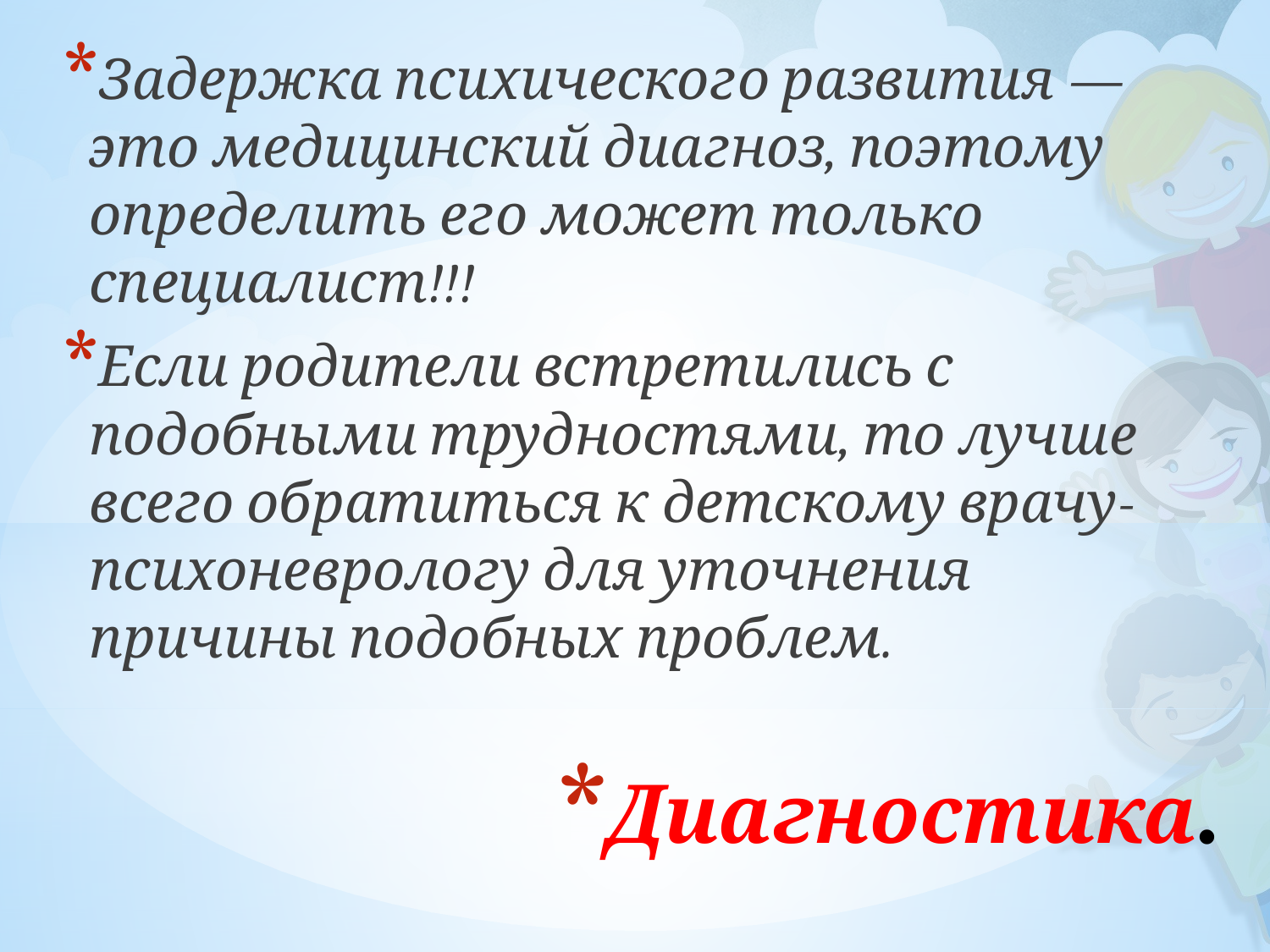

Задержка психического развития — это медицинский диагноз, поэтому определить его может только специалист!!!
Если родители встретились с подобными трудностями, то лучше всего обратиться к детскому врачу-психоневрологу для уточнения причины подобных проблем.

# Диагностика.